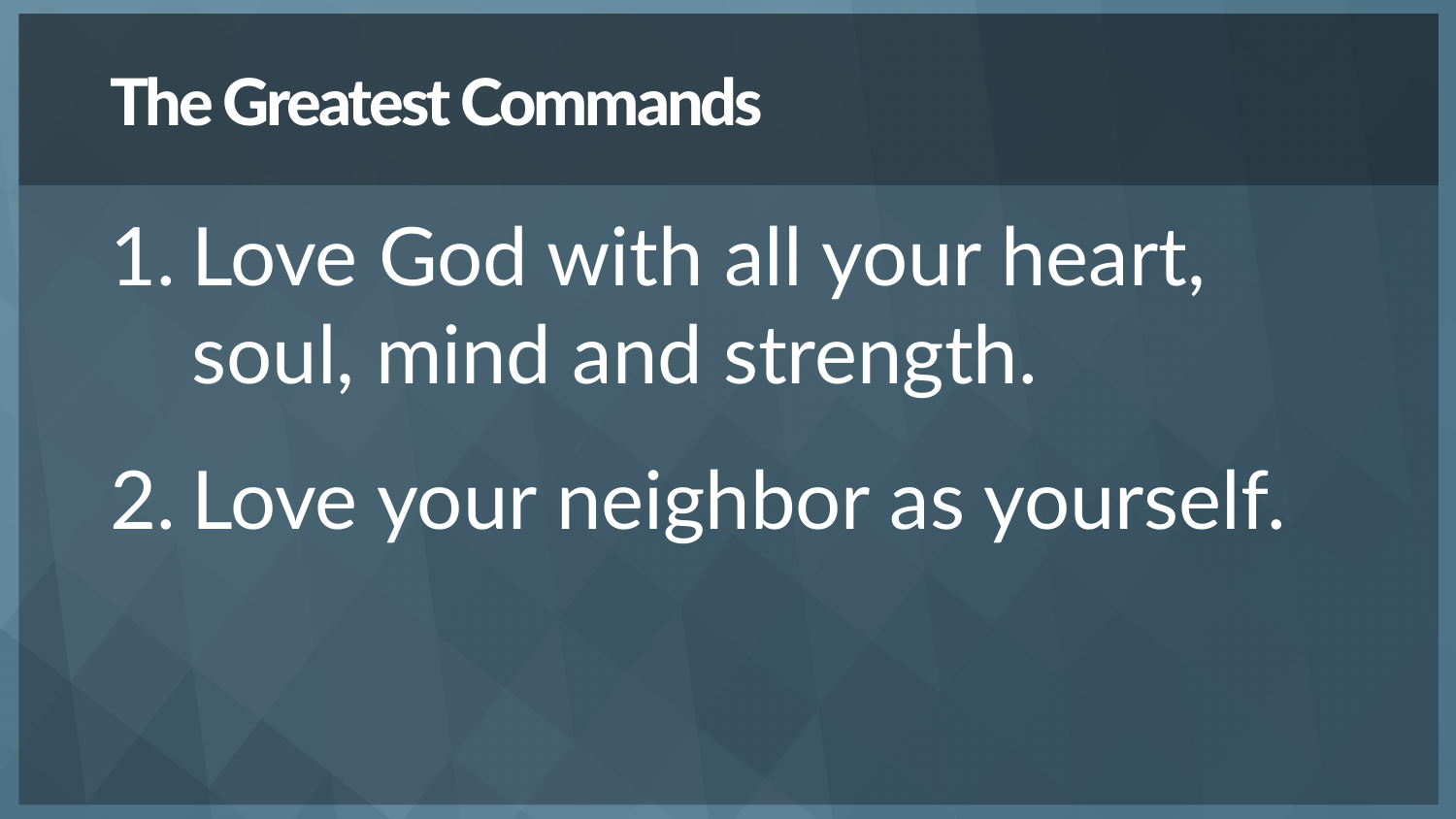

# The Greatest Commands
Love God with all your heart, soul, mind and strength.
Love your neighbor as yourself.